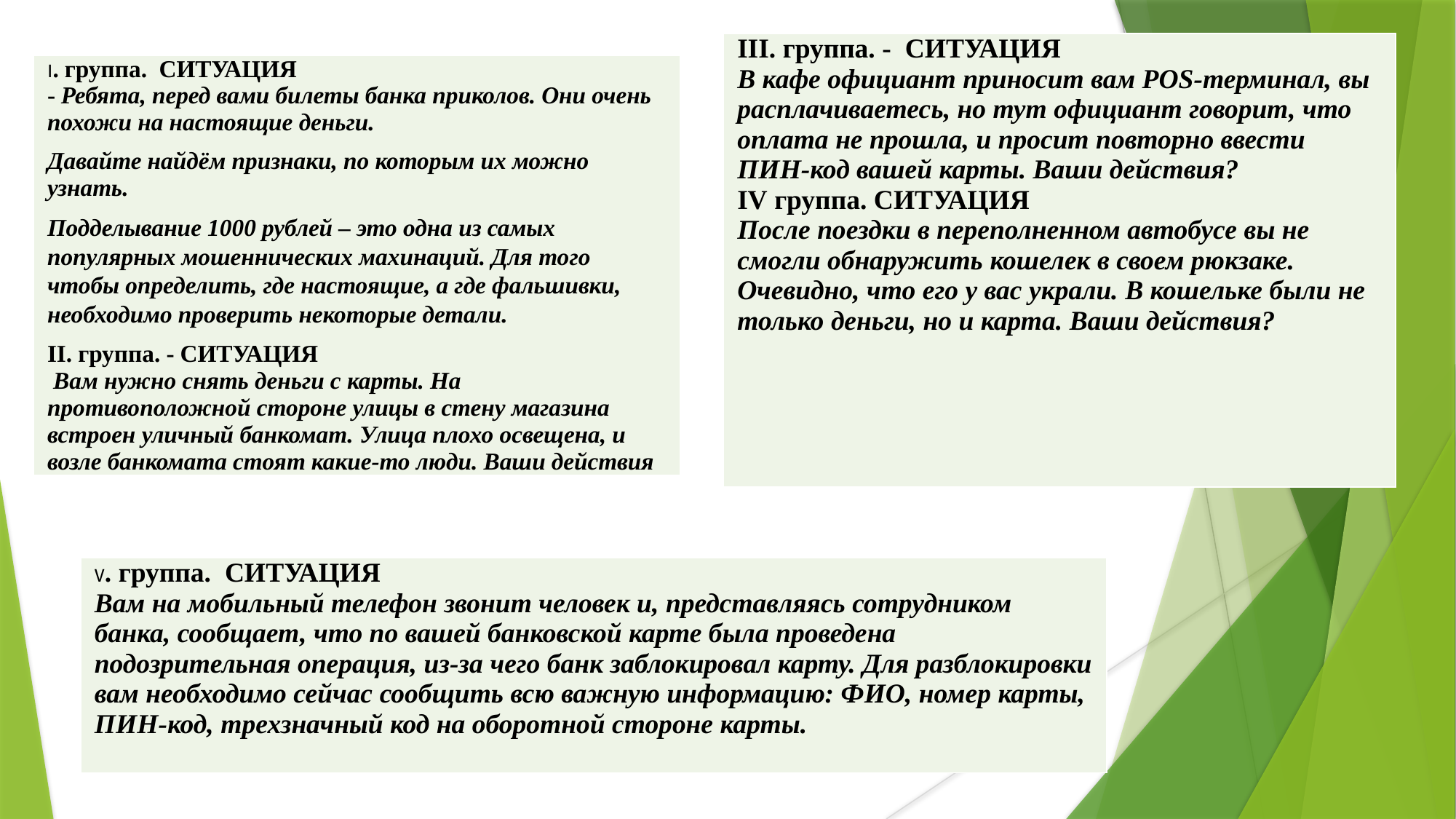

| III. группа. - СИТУАЦИЯ В кафе официант приносит вам POS-терминал, вы расплачиваетесь, но тут официант говорит, что оплата не прошла, и просит повторно ввести ПИН-код вашей карты. Ваши действия? IV группа. СИТУАЦИЯ После поездки в переполненном автобусе вы не смогли обнаружить кошелек в своем рюкзаке. Очевидно, что его у вас украли. В кошельке были не только деньги, но и карта. Ваши действия? |
| --- |
| I. группа. СИТУАЦИЯ - Ребята, перед вами билеты банка приколов. Они очень похожи на настоящие деньги. Давайте найдём признаки, по которым их можно узнать. Подделывание 1000 рублей – это одна из самых популярных мошеннических махинаций. Для того чтобы определить, где настоящие, а где фальшивки, необходимо проверить некоторые детали. II. группа. - СИТУАЦИЯ Вам нужно снять деньги с карты. На противоположной стороне улицы в стену магазина встроен уличный банкомат. Улица плохо освещена, и возле банкомата стоят какие-то люди. Ваши действия |
| --- |
| V. группа. СИТУАЦИЯ Вам на мобильный телефон звонит человек и, представляясь сотрудником банка, сообщает, что по вашей банковской карте была проведена подозрительная операция, из-за чего банк заблокировал карту. Для разблокировки вам необходимо сейчас сообщить всю важную информацию: ФИО, номер карты, ПИН-код, трехзначный код на оборотной стороне карты. |
| --- |